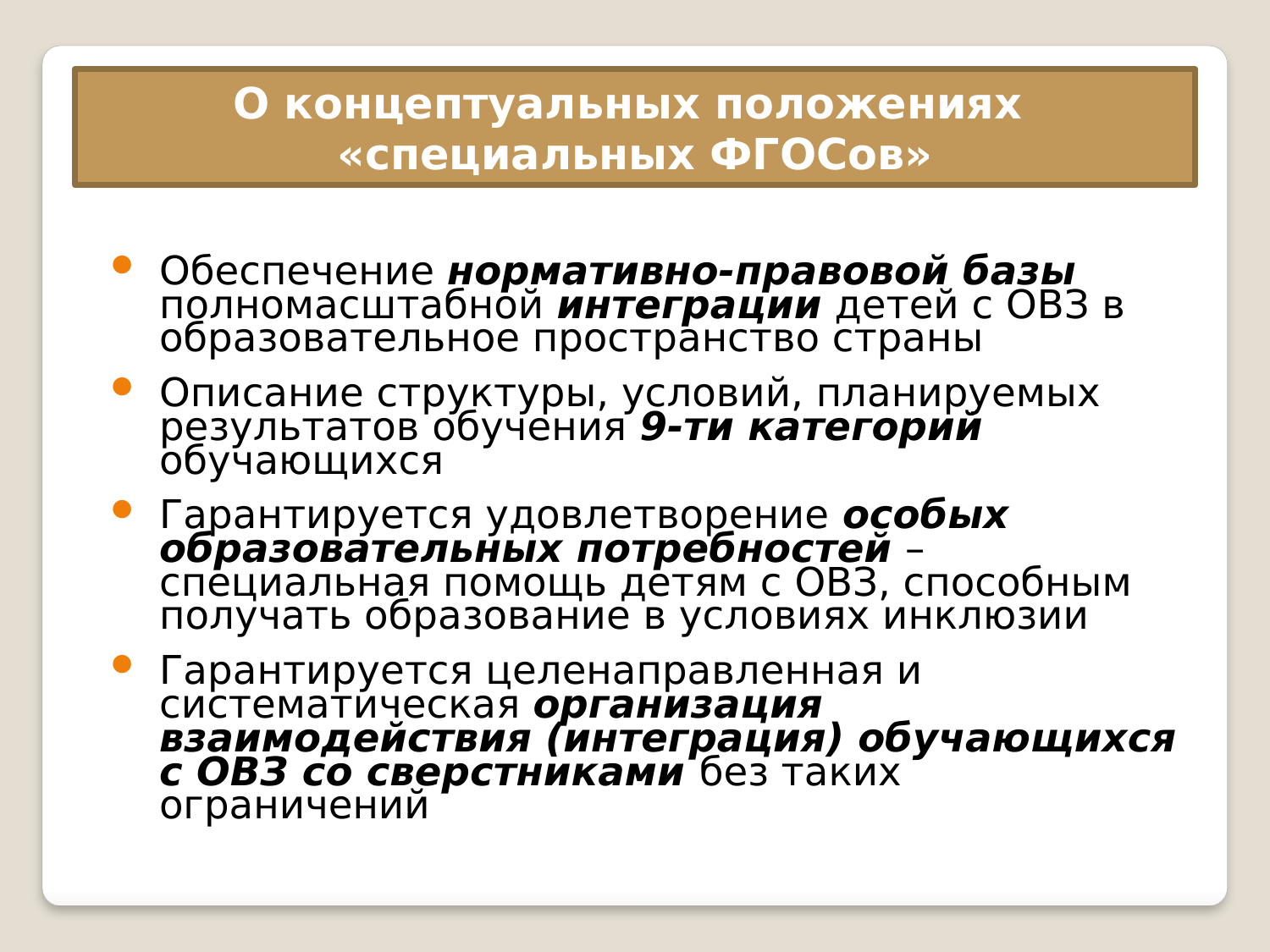

О концептуальных положениях
«специальных ФГОСов»
Обеспечение нормативно-правовой базы полномасштабной интеграции детей с ОВЗ в образовательное пространство страны
Описание структуры, условий, планируемых результатов обучения 9-ти категорий обучающихся
Гарантируется удовлетворение особых образовательных потребностей – специальная помощь детям с ОВЗ, способным получать образование в условиях инклюзии
Гарантируется целенаправленная и систематическая организация взаимодействия (интеграция) обучающихся с ОВЗ со сверстниками без таких ограничений